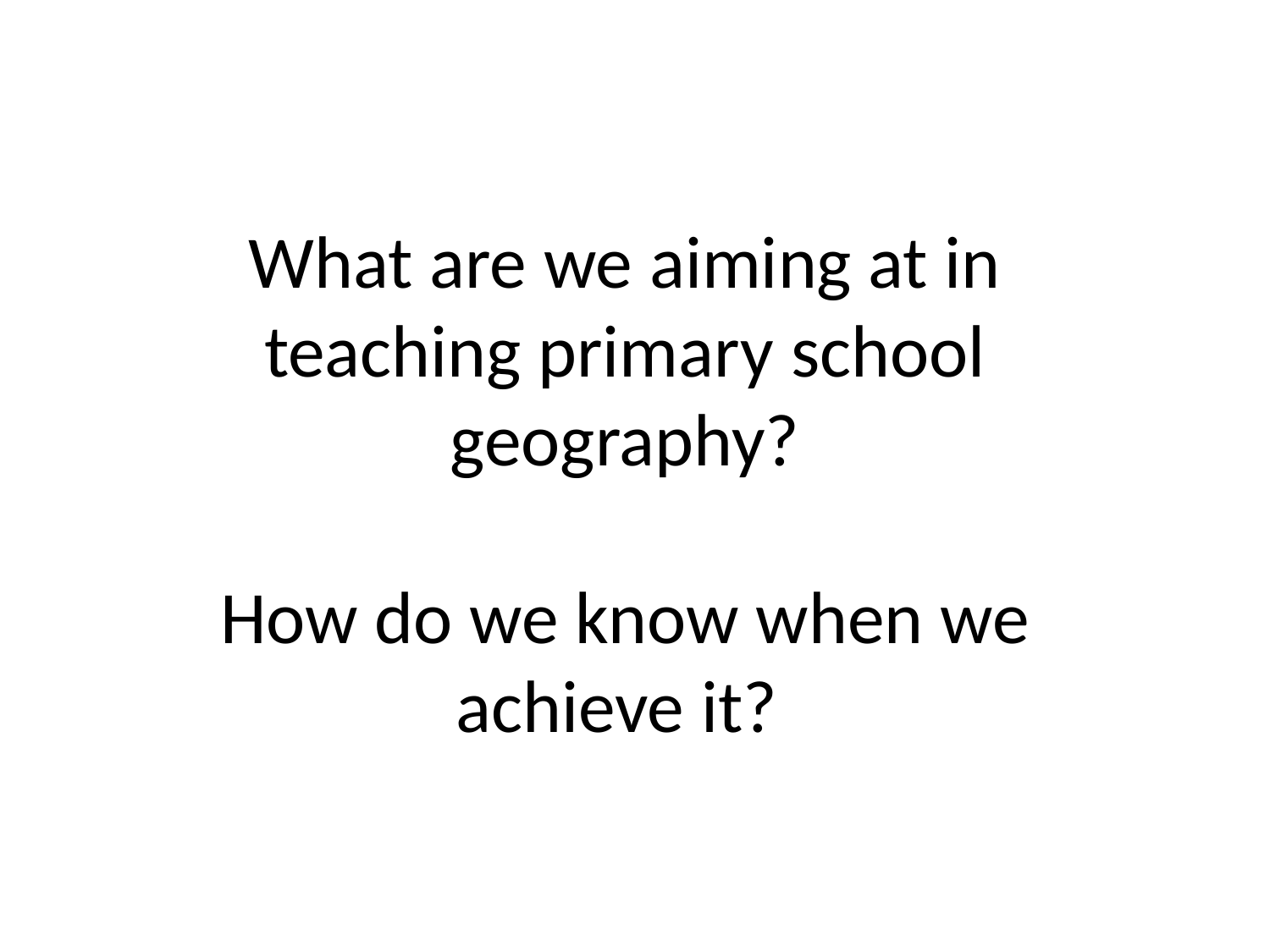

# What are we aiming at in teaching primary school geography? How do we know when we achieve it?